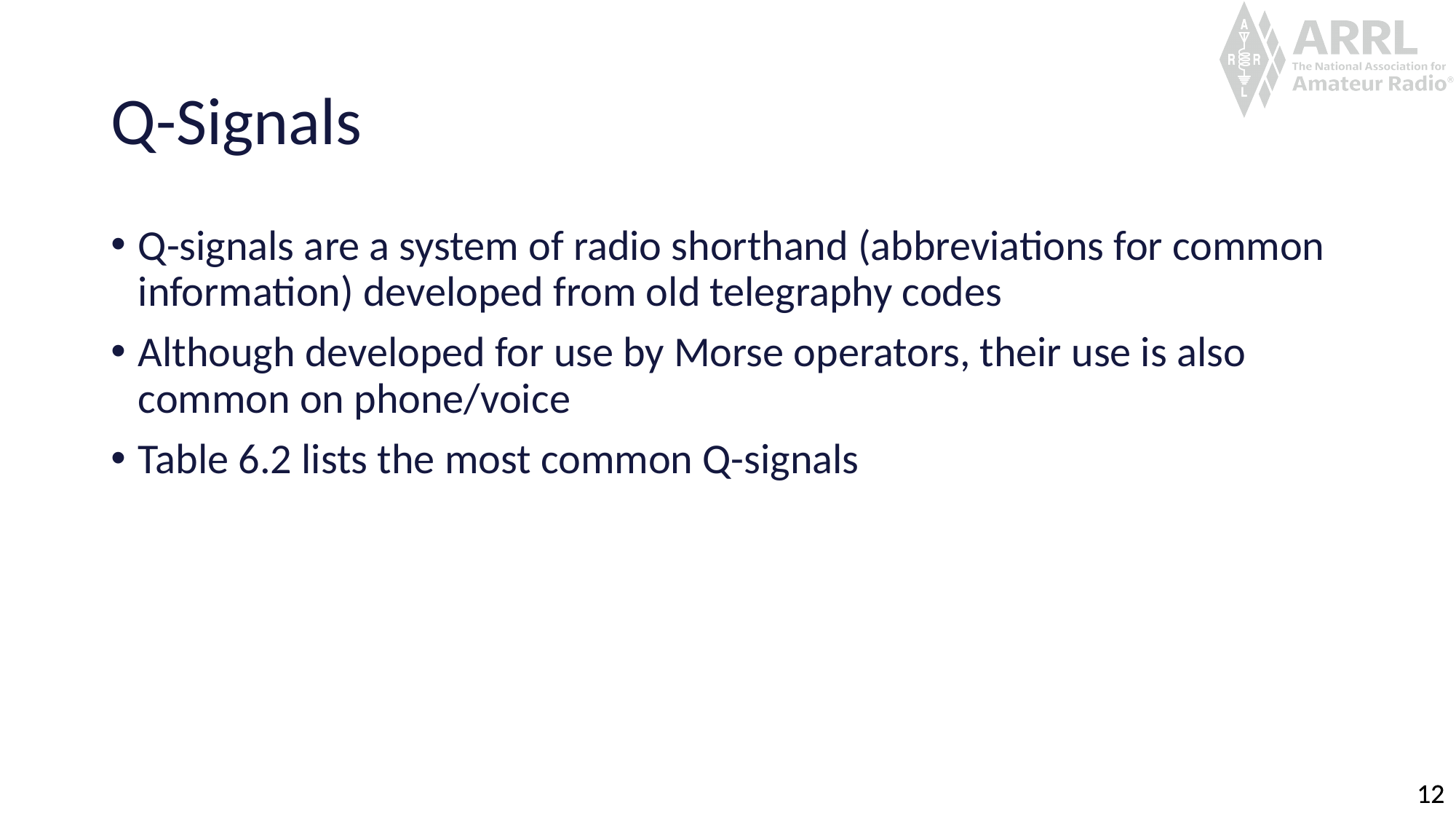

# Q-Signals
Q-signals are a system of radio shorthand (abbreviations for common information) developed from old telegraphy codes
Although developed for use by Morse operators, their use is also common on phone/voice
Table 6.2 lists the most common Q-signals